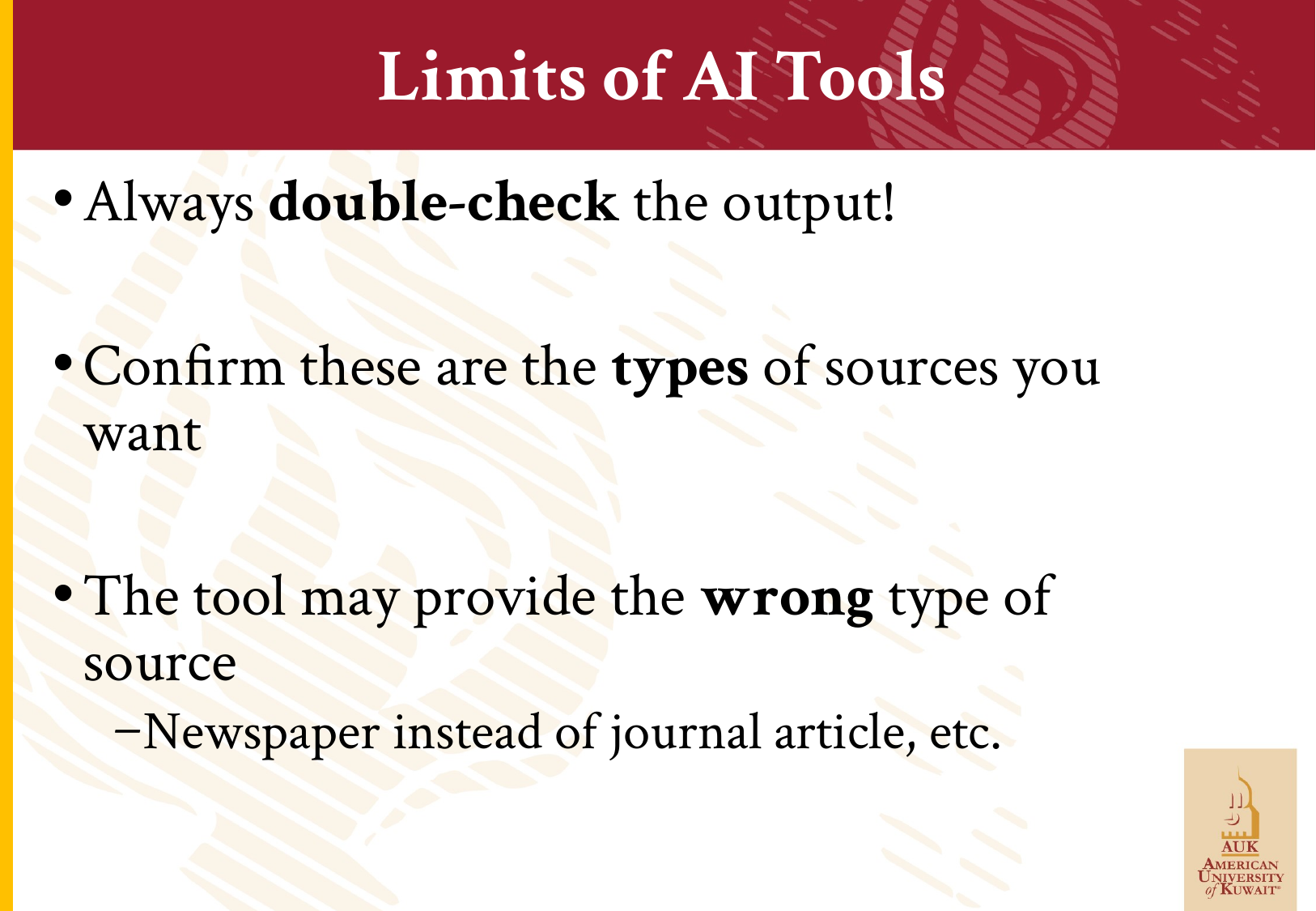

# Limits of AI Tools
Always double-check the output!

Confirm these are the types of sources you want

The tool may provide the wrong type of source
Newspaper instead of journal article, etc.